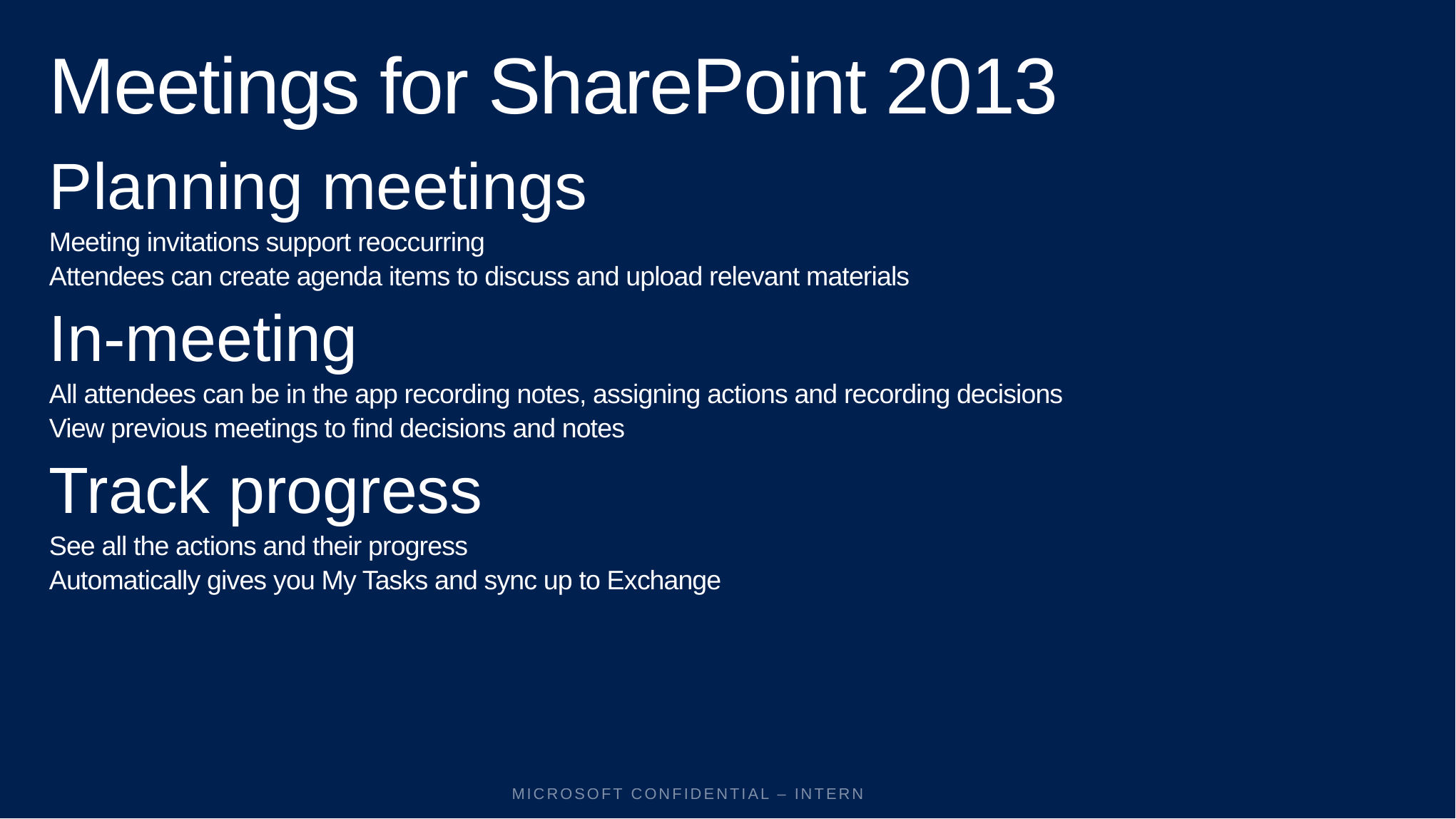

# Meetings for SharePoint 2013
Planning meetings
Meeting invitations support reoccurring
Attendees can create agenda items to discuss and upload relevant materials
In-meeting
All attendees can be in the app recording notes, assigning actions and recording decisions
View previous meetings to find decisions and notes
Track progress
See all the actions and their progress
Automatically gives you My Tasks and sync up to Exchange